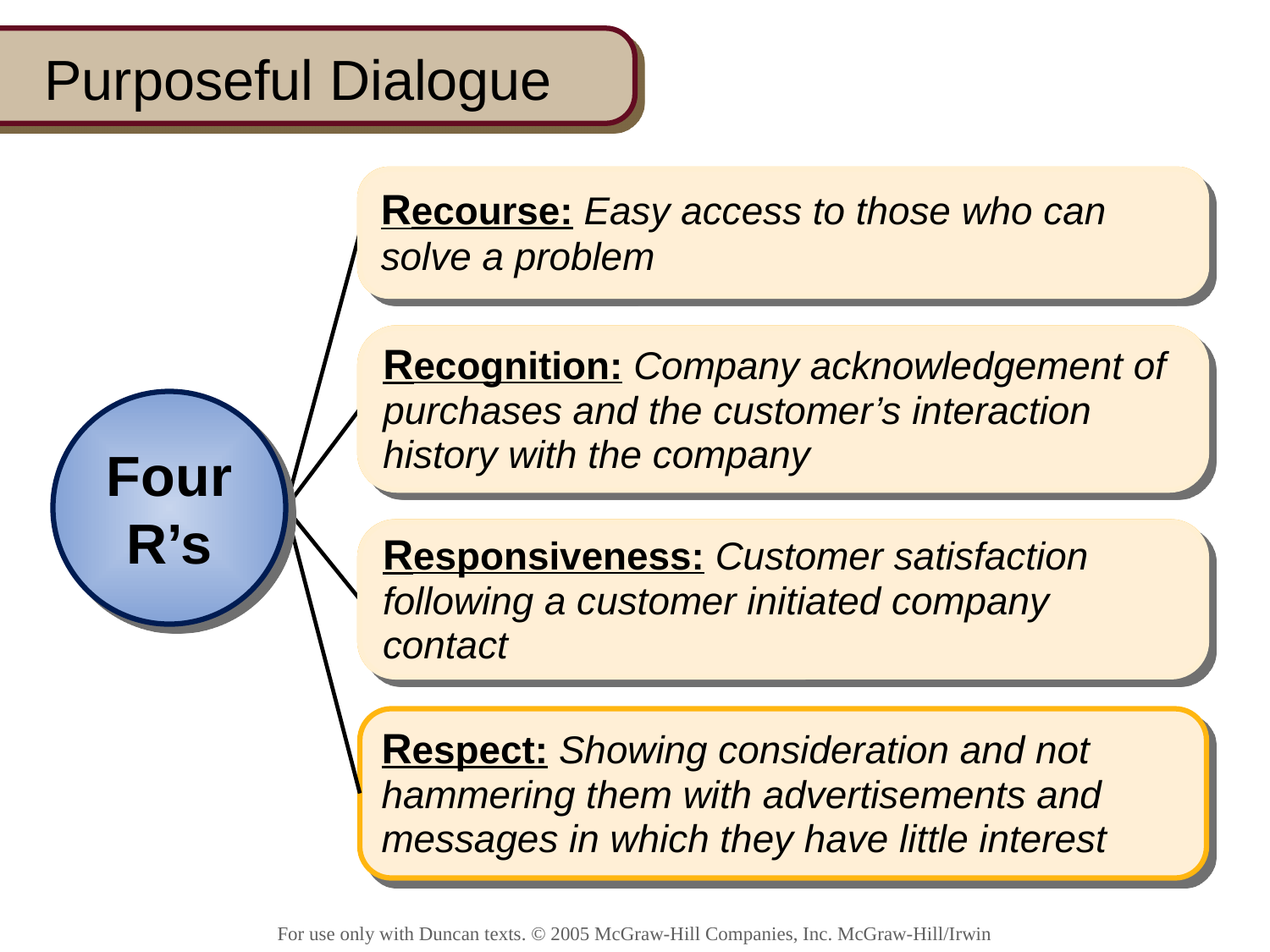

# Purposeful Dialogue
Recourse: Easy access to those who can solve a problem
Recourse: Easy access to those who can solve a problem
Recognition: Company acknowledgement of purchases and the customer’s interaction history with the company
Recognition: Company acknowledgement of purchases and the customer’s interaction history with the company
Four
R’s
Responsiveness: Customer satisfaction following a customer initiated company contact
Respect: Showing consideration and not hammering them with advertisements and messages in which they have little interest
Responsiveness: Customer satisfaction following a customer initiated company contact